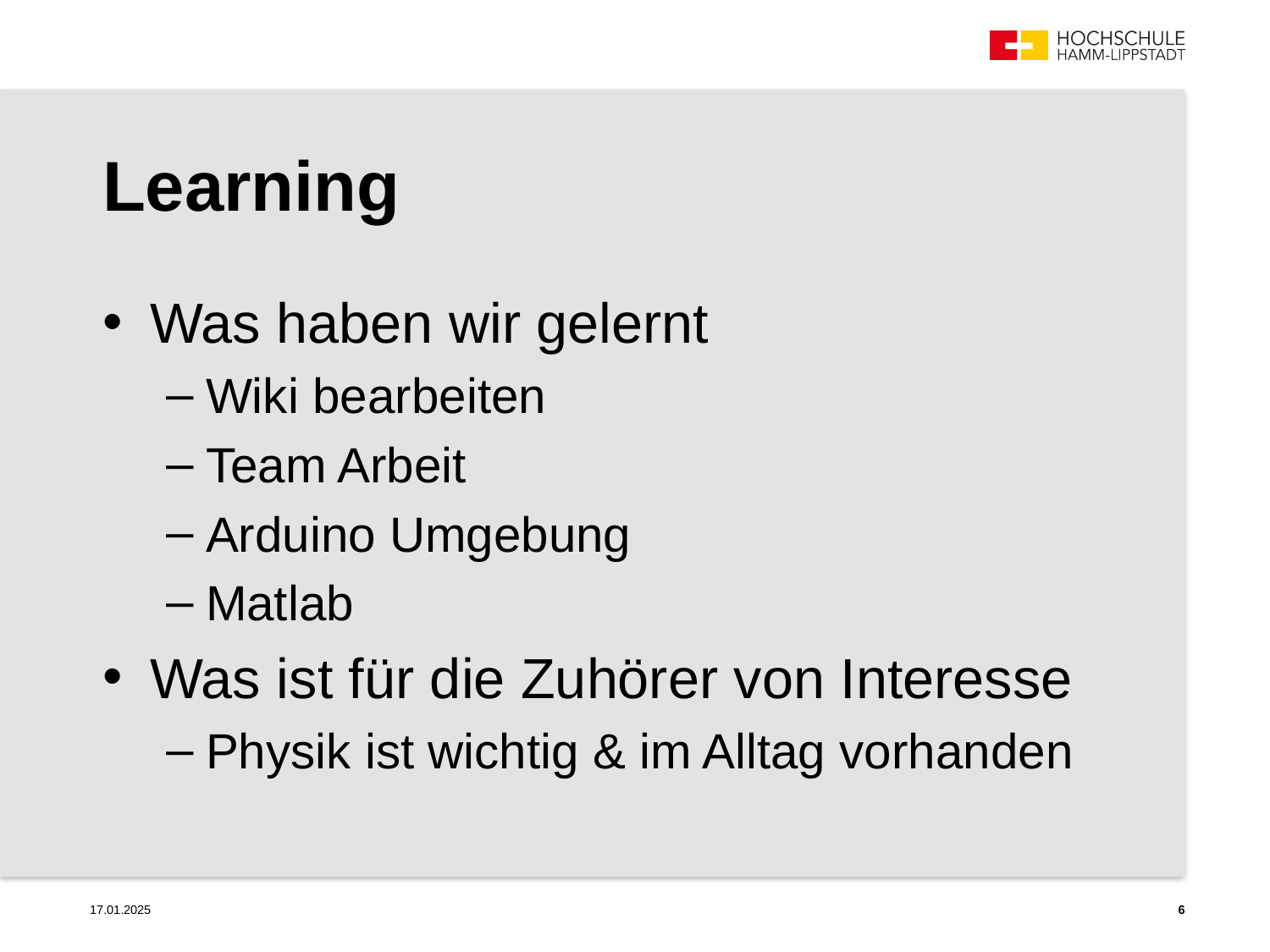

# Learning
Was haben wir gelernt
Wiki bearbeiten
Team Arbeit
Arduino Umgebung
Matlab
Was ist für die Zuhörer von Interesse
Physik ist wichtig & im Alltag vorhanden

17.01.2025
6